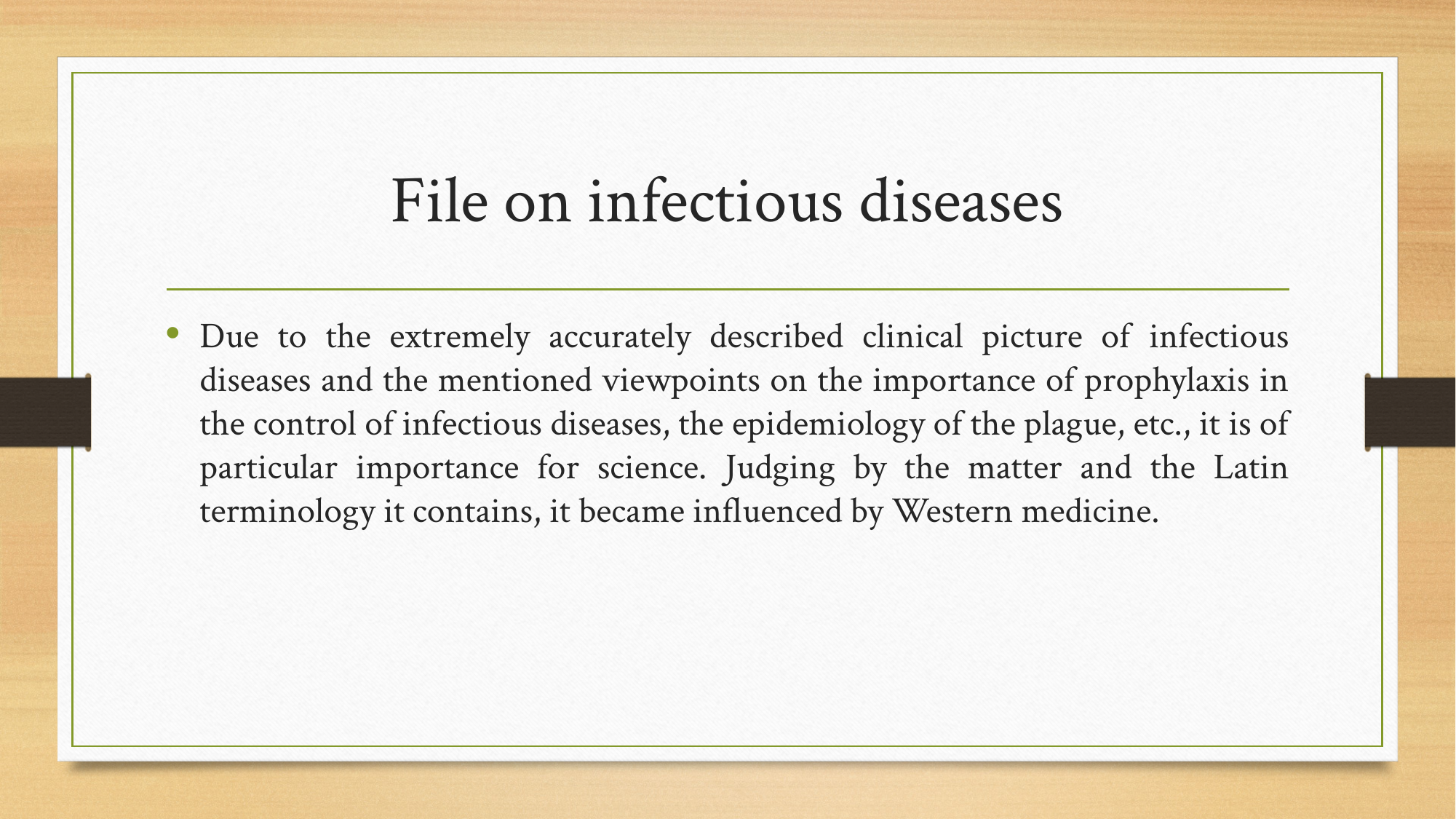

# File on infectious diseases
Due to the extremely accurately described clinical picture of infectious diseases and the mentioned viewpoints on the importance of prophylaxis in the control of infectious diseases, the epidemiology of the plague, etc., it is of particular importance for science. Judging by the matter and the Latin terminology it contains, it became influenced by Western medicine.